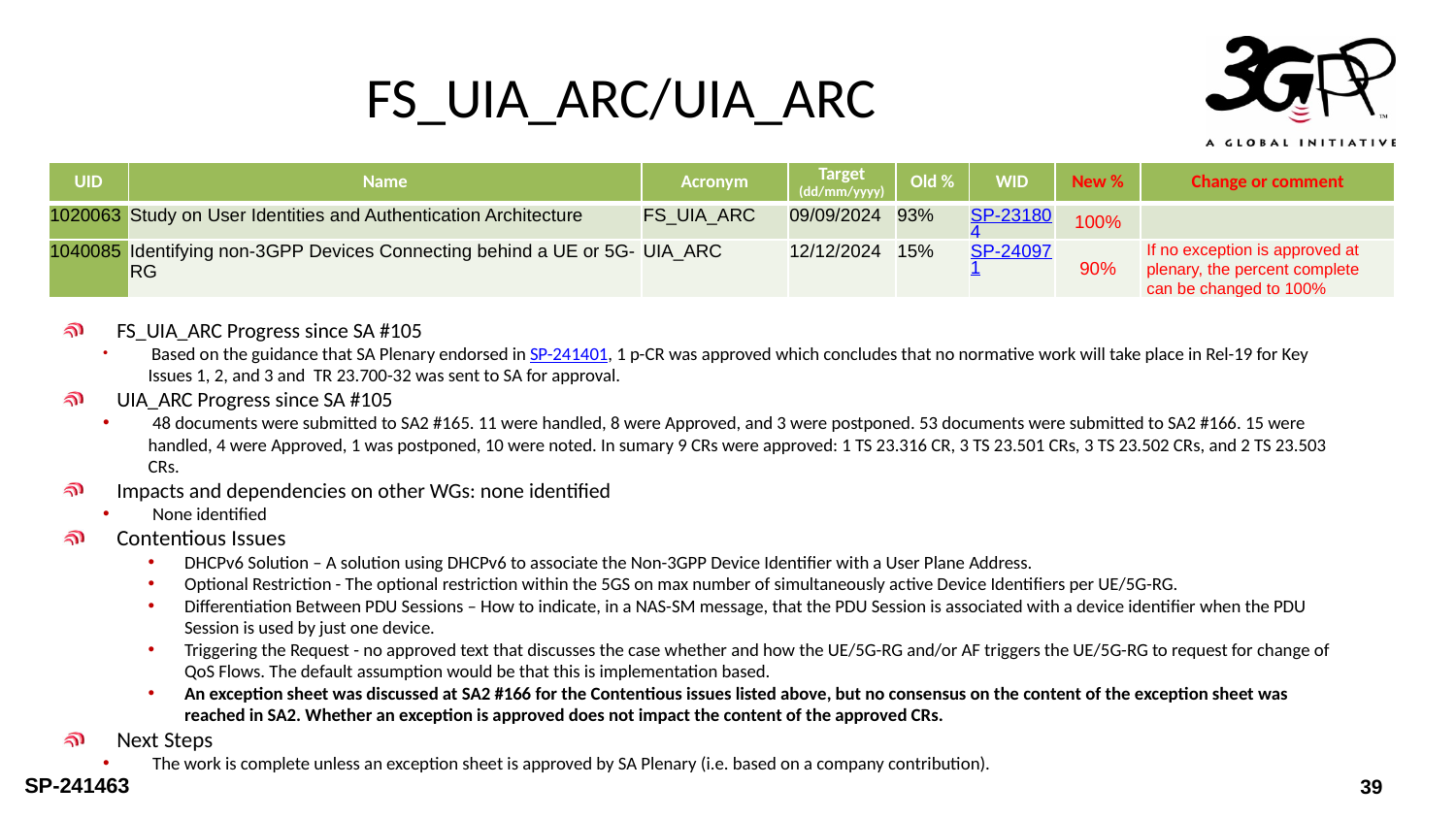

# FS_UIA_ARC/UIA_ARC
| UID | Name | Acronym | Target (dd/mm/yyyy) | Old % | WID | New % | Change or comment |
| --- | --- | --- | --- | --- | --- | --- | --- |
| 1020063 | Study on User Identities and Authentication Architecture | FS\_UIA\_ARC | 09/09/2024 | 93% | SP-231804 | 100% |  |
| 1040085 | Identifying non-3GPP Devices Connecting behind a UE or 5G-RG | UIA\_ARC | 12/12/2024 | 15% | SP-240971 | 90% | If no exception is approved at plenary, the percent complete can be changed to 100% |
FS_UIA_ARC Progress since SA #105
 Based on the guidance that SA Plenary endorsed in SP-241401, 1 p-CR was approved which concludes that no normative work will take place in Rel-19 for Key Issues 1, 2, and 3 and  TR 23.700-32 was sent to SA for approval.
UIA_ARC Progress since SA #105
 48 documents were submitted to SA2 #165. 11 were handled, 8 were Approved, and 3 were postponed. 53 documents were submitted to SA2 #166. 15 were handled, 4 were Approved, 1 was postponed, 10 were noted. In sumary 9 CRs were approved: 1 TS 23.316 CR, 3 TS 23.501 CRs, 3 TS 23.502 CRs, and 2 TS 23.503 CRs.
Impacts and dependencies on other WGs: none identified
 None identified
Contentious Issues
DHCPv6 Solution – A solution using DHCPv6 to associate the Non-3GPP Device Identifier with a User Plane Address.
Optional Restriction - The optional restriction within the 5GS on max number of simultaneously active Device Identifiers per UE/5G-RG.
Differentiation Between PDU Sessions – How to indicate, in a NAS-SM message, that the PDU Session is associated with a device identifier when the PDU Session is used by just one device.
Triggering the Request - no approved text that discusses the case whether and how the UE/5G-RG and/or AF triggers the UE/5G-RG to request for change of QoS Flows. The default assumption would be that this is implementation based.
An exception sheet was discussed at SA2 #166 for the Contentious issues listed above, but no consensus on the content of the exception sheet was reached in SA2. Whether an exception is approved does not impact the content of the approved CRs.
Next Steps
 The work is complete unless an exception sheet is approved by SA Plenary (i.e. based on a company contribution).